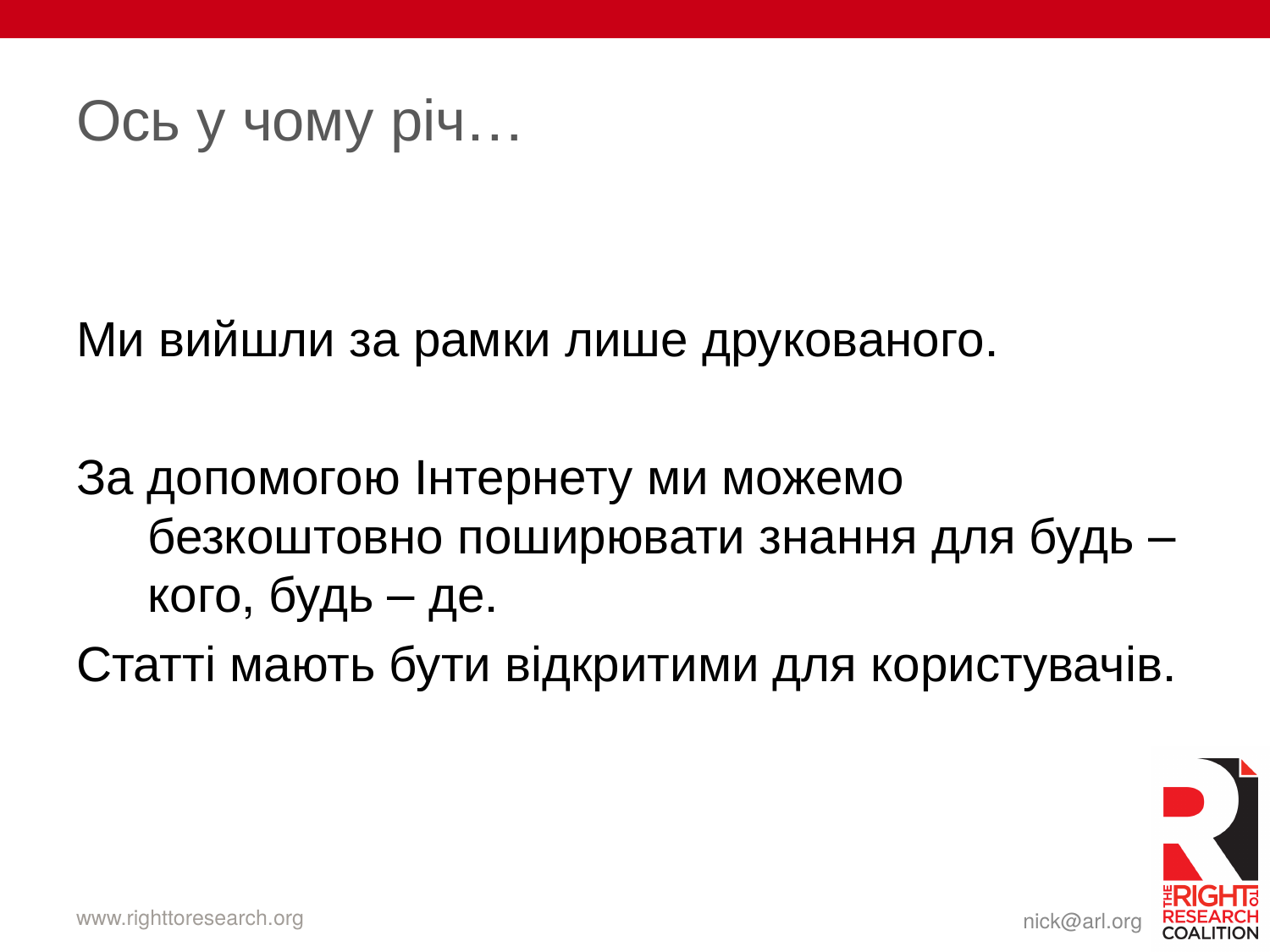

Ось у чому річ…
Ми вийшли за рамки лише друкованого.

За допомогою Інтернету ми можемо безкоштовно поширювати знання для будь – кого, будь – де.
Статті мають бути відкритими для користувачів.
www.righttoresearch.org